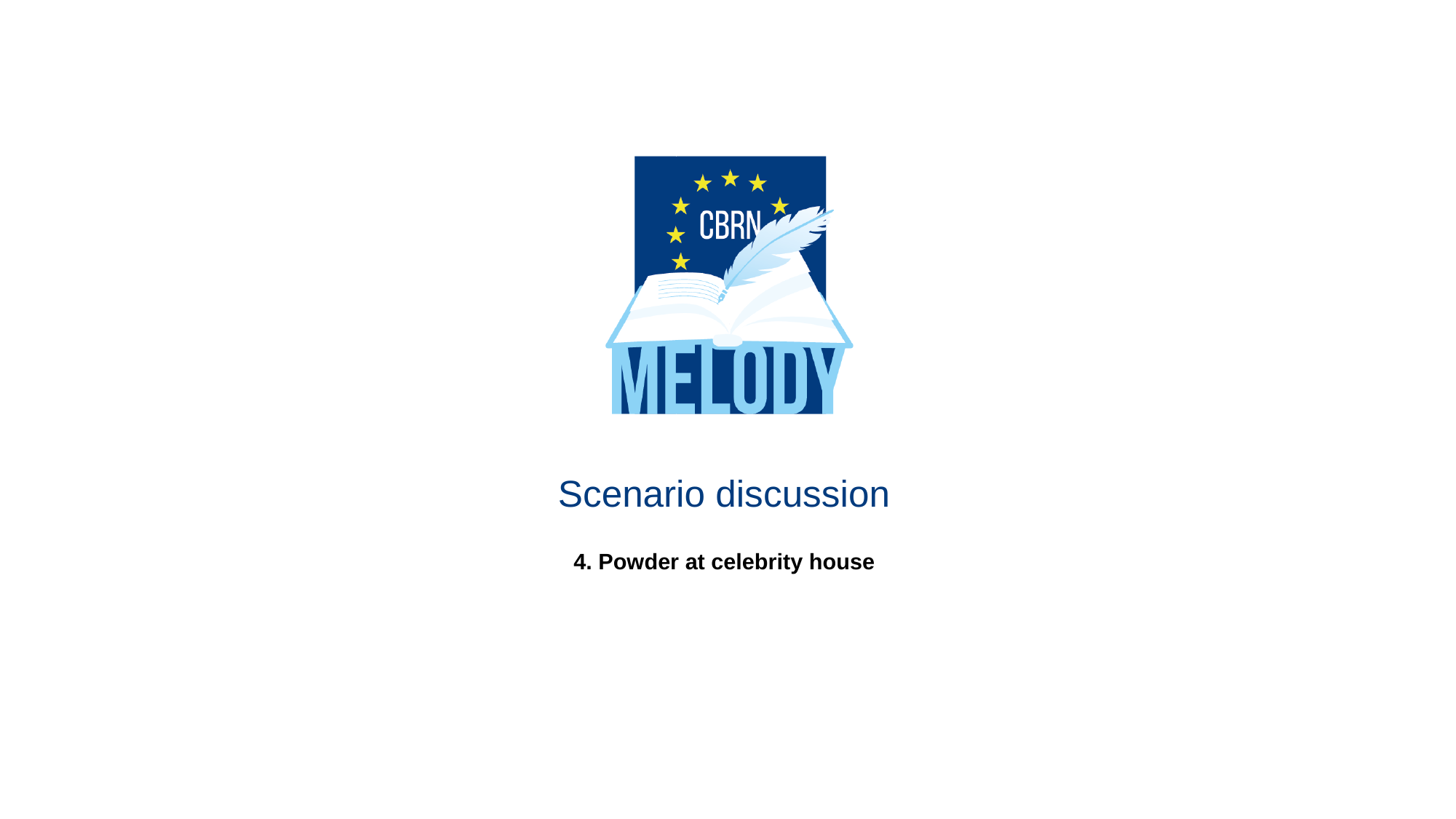

# Scenario discussion 4. Powder at celebrity house